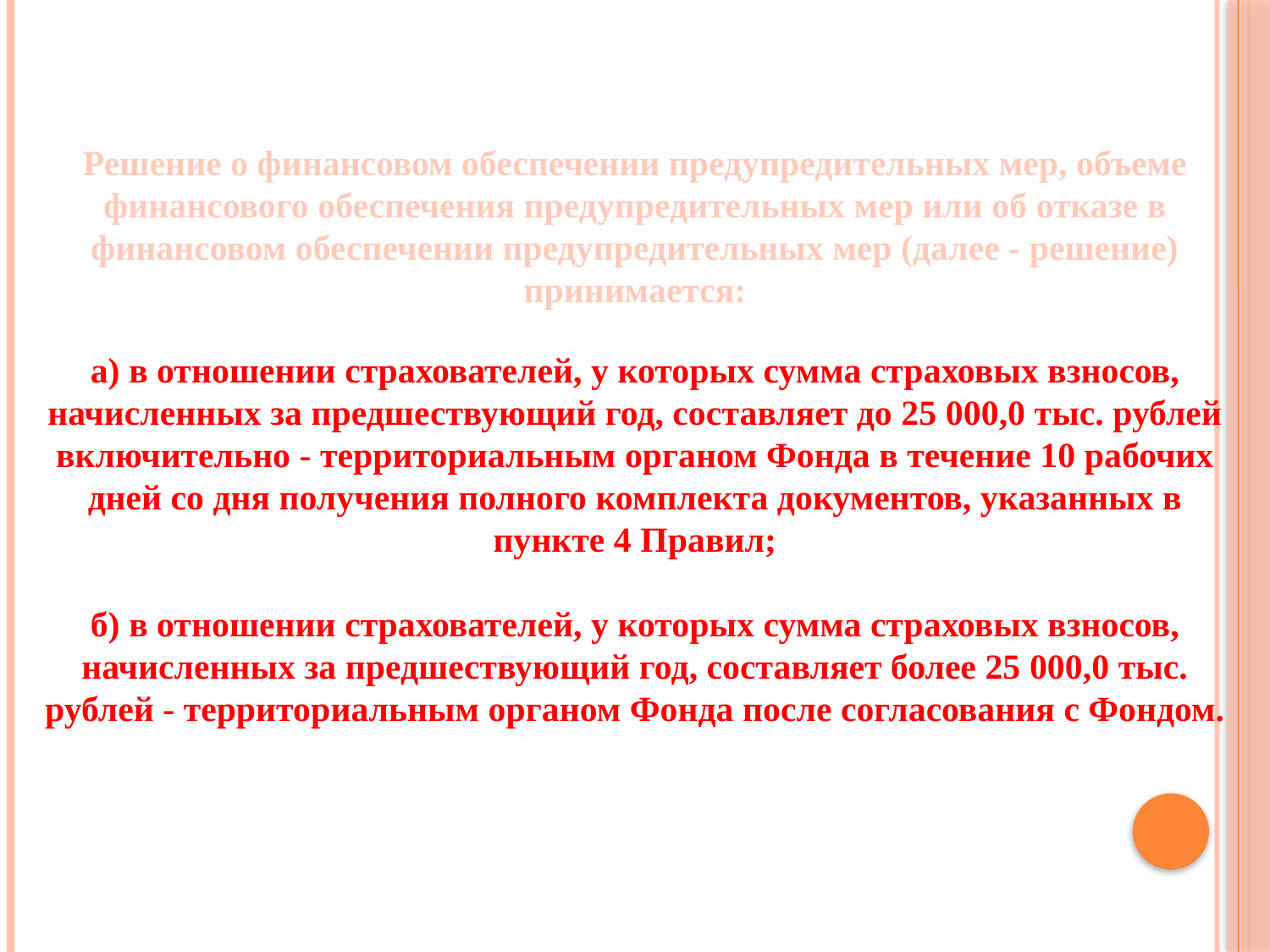

Решение о финансовом обеспечении предупредительных мер, объеме финансового обеспечения предупредительных мер или об отказе в финансовом обеспечении предупредительных мер (далее - решение) принимается:

а) в отношении страхователей, у которых сумма страховых взносов, начисленных за предшествующий год, составляет до 25 000,0 тыс. рублей включительно - территориальным органом Фонда в течение 10 рабочих дней со дня получения полного комплекта документов, указанных в пункте 4 Правил;

б) в отношении страхователей, у которых сумма страховых взносов, начисленных за предшествующий год, составляет более 25 000,0 тыс. рублей - территориальным органом Фонда после согласования с Фондом.